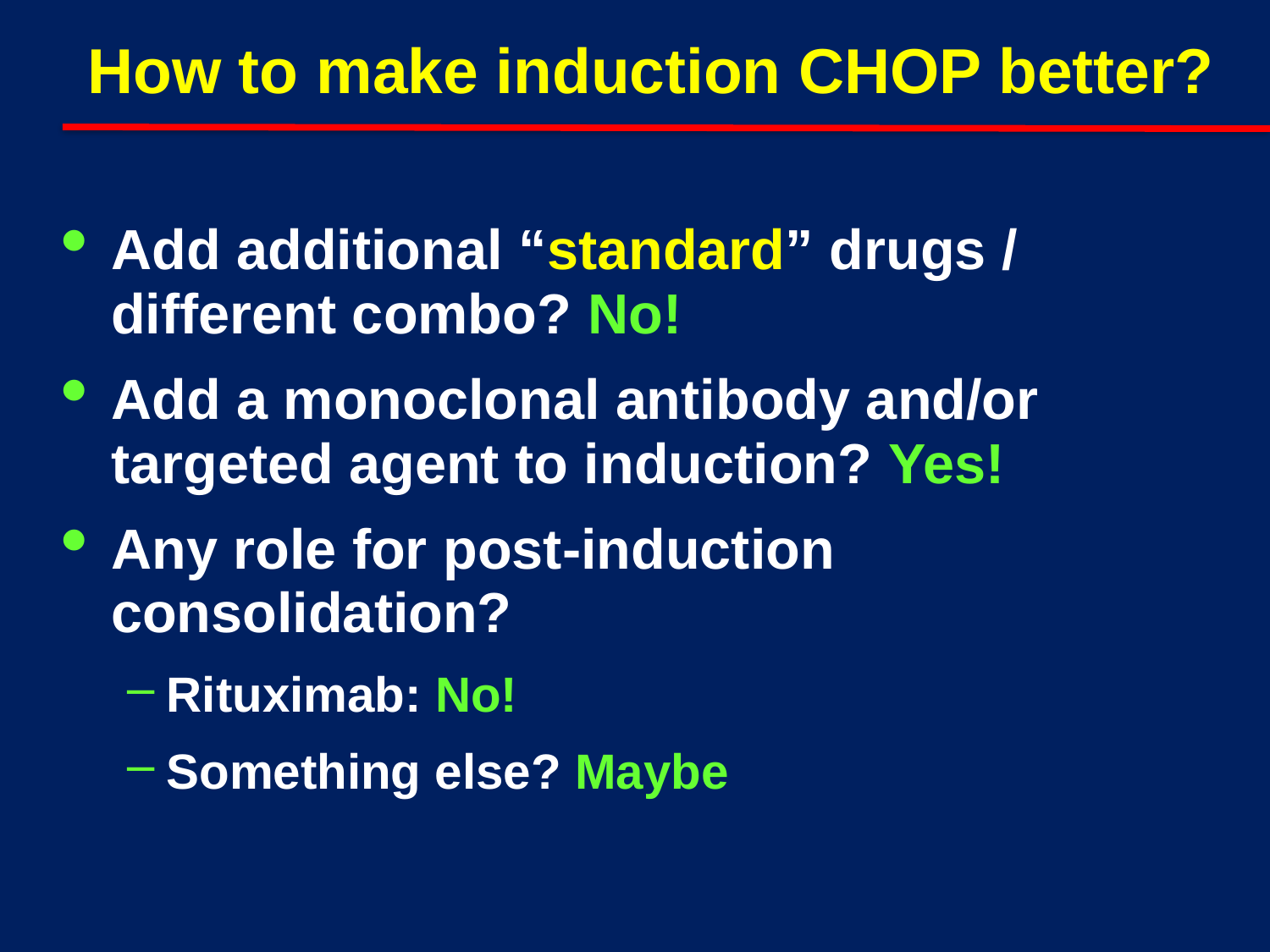

# How to make induction CHOP better?
Add additional “standard” drugs / different combo? No!
Add a monoclonal antibody and/or targeted agent to induction? Yes!
Any role for post-induction consolidation?
Rituximab: No!
Something else? Maybe